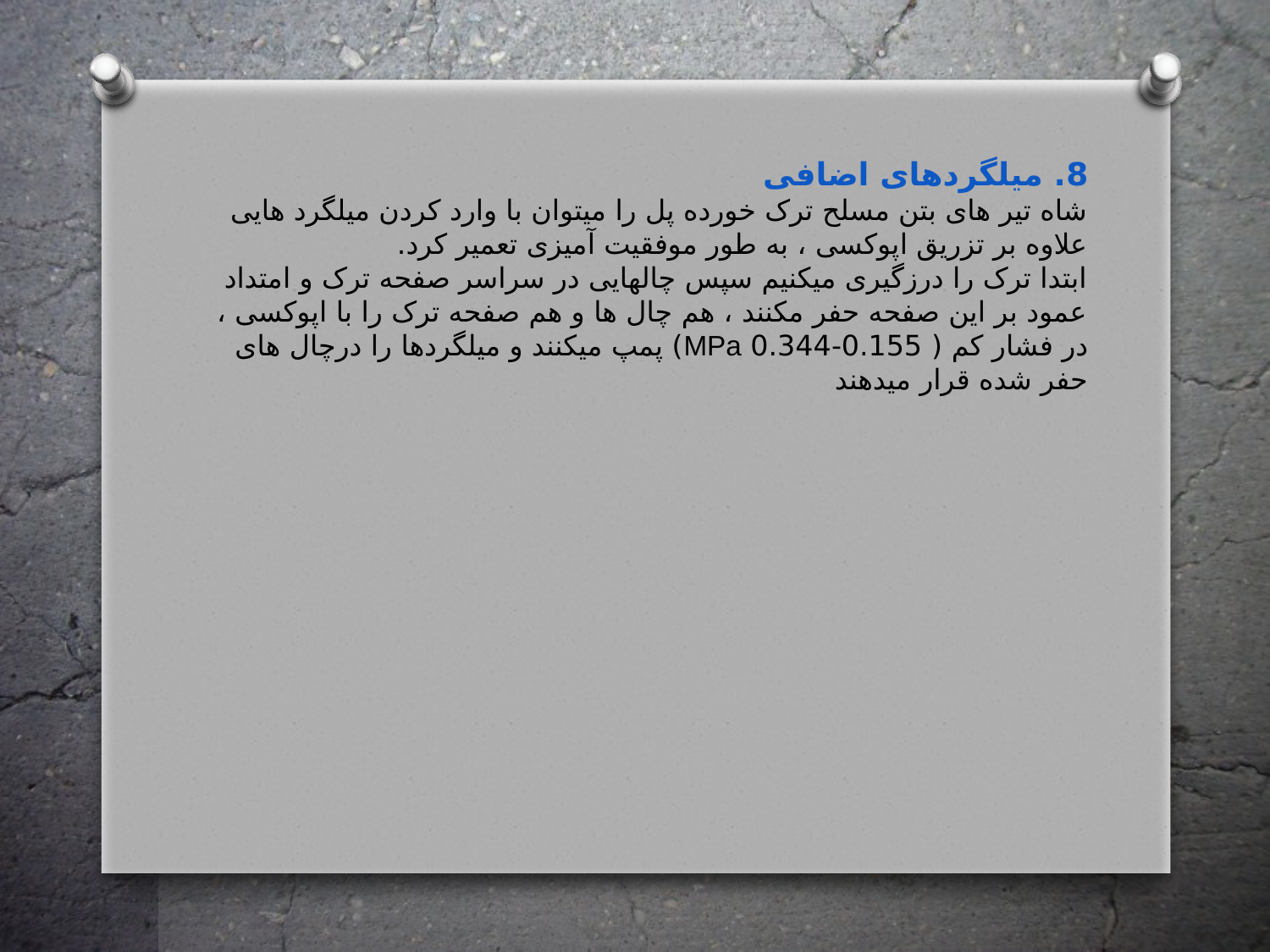

8. میلگردهای اضافی
شاه تیر های بتن مسلح ترک خورده پل را میتوان با وارد کردن میلگرد هایی علاوه بر تزریق اپوکسی ، به طور موفقیت آمیزی تعمیر کرد.
ابتدا ترک را درزگیری میکنیم سپس چالهایی در سراسر صفحه ترک و امتداد عمود بر این صفحه حفر مکنند ، هم چال ها و هم صفحه ترک را با اپوکسی ، در فشار کم ( 0.155-0.344 MPa) پمپ میکنند و میلگردها را درچال های حفر شده قرار میدهند